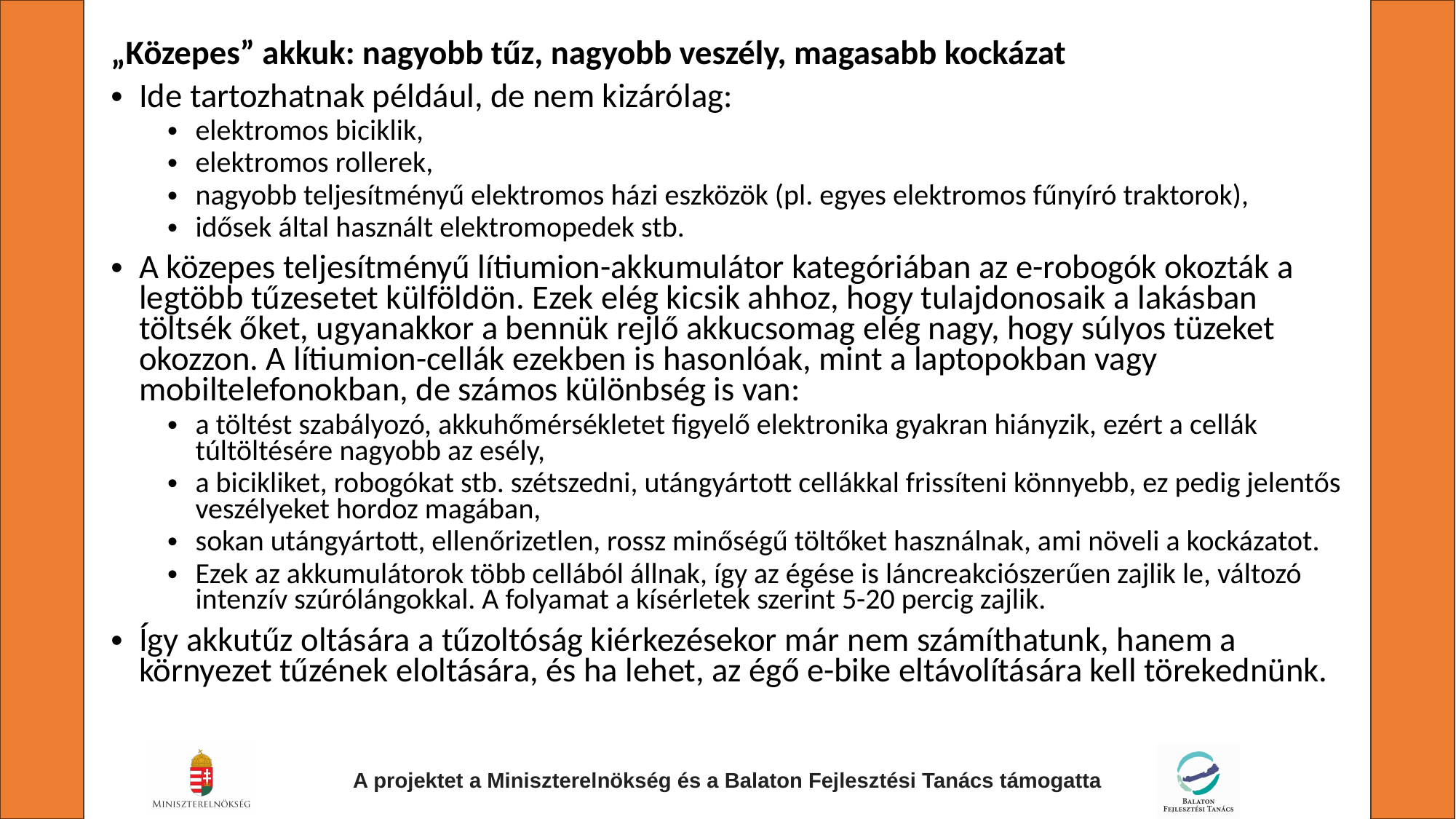

„Közepes” akkuk: nagyobb tűz, nagyobb veszély, magasabb kockázat
Ide tartozhatnak például, de nem kizárólag:
elektromos biciklik,
elektromos rollerek,
nagyobb teljesítményű elektromos házi eszközök (pl. egyes elektromos fűnyíró traktorok),
idősek által használt elektromopedek stb.
A közepes teljesítményű lítiumion-akkumulátor kategóriában az e-robogók okozták a legtöbb tűzesetet külföldön. Ezek elég kicsik ahhoz, hogy tulajdonosaik a lakásban töltsék őket, ugyanakkor a bennük rejlő akkucsomag elég nagy, hogy súlyos tüzeket okozzon. A lítiumion-cellák ezekben is hasonlóak, mint a laptopokban vagy mobiltelefonokban, de számos különbség is van:
a töltést szabályozó, akkuhőmérsékletet figyelő elektronika gyakran hiányzik, ezért a cellák túltöltésére nagyobb az esély,
a bicikliket, robogókat stb. szétszedni, utángyártott cellákkal frissíteni könnyebb, ez pedig jelentős veszélyeket hordoz magában,
sokan utángyártott, ellenőrizetlen, rossz minőségű töltőket használnak, ami növeli a kockázatot.
Ezek az akkumulátorok több cellából állnak, így az égése is láncreakciószerűen zajlik le, változó intenzív szúrólángokkal. A folyamat a kísérletek szerint 5-20 percig zajlik.
Így akkutűz oltására a tűzoltóság kiérkezésekor már nem számíthatunk, hanem a környezet tűzének eloltására, és ha lehet, az égő e-bike eltávolítására kell törekednünk.